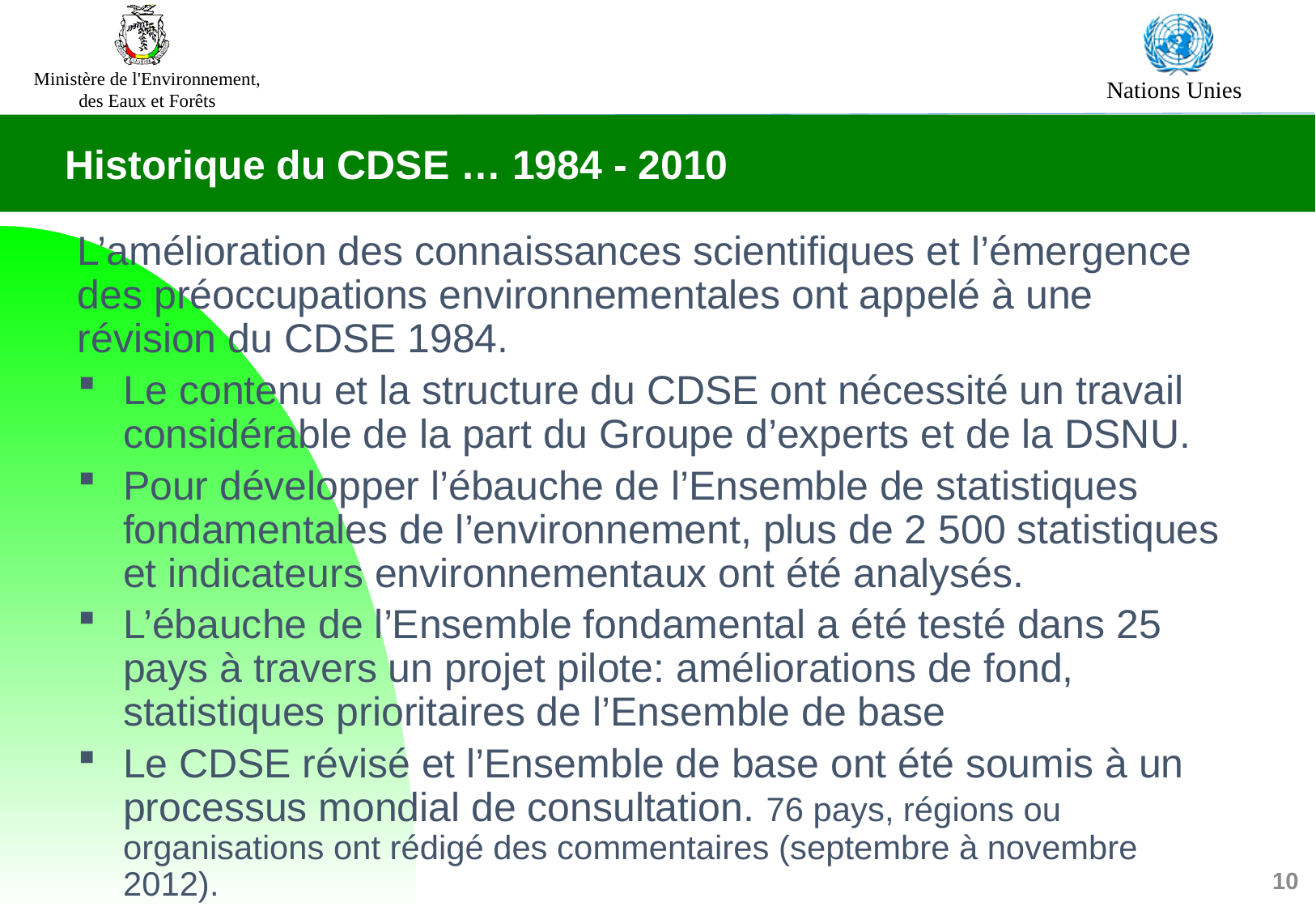

Historique du CDSE … 1984 - 2010
L’amélioration des connaissances scientifiques et l’émergence des préoccupations environnementales ont appelé à une révision du CDSE 1984.
Le contenu et la structure du CDSE ont nécessité un travail considérable de la part du Groupe d’experts et de la DSNU.
Pour développer l’ébauche de l’Ensemble de statistiques fondamentales de l’environnement, plus de 2 500 statistiques et indicateurs environnementaux ont été analysés.
L’ébauche de l’Ensemble fondamental a été testé dans 25 pays à travers un projet pilote: améliorations de fond, statistiques prioritaires de l’Ensemble de base
Le CDSE révisé et l’Ensemble de base ont été soumis à un processus mondial de consultation. 76 pays, régions ou organisations ont rédigé des commentaires (septembre à novembre 2012).
10